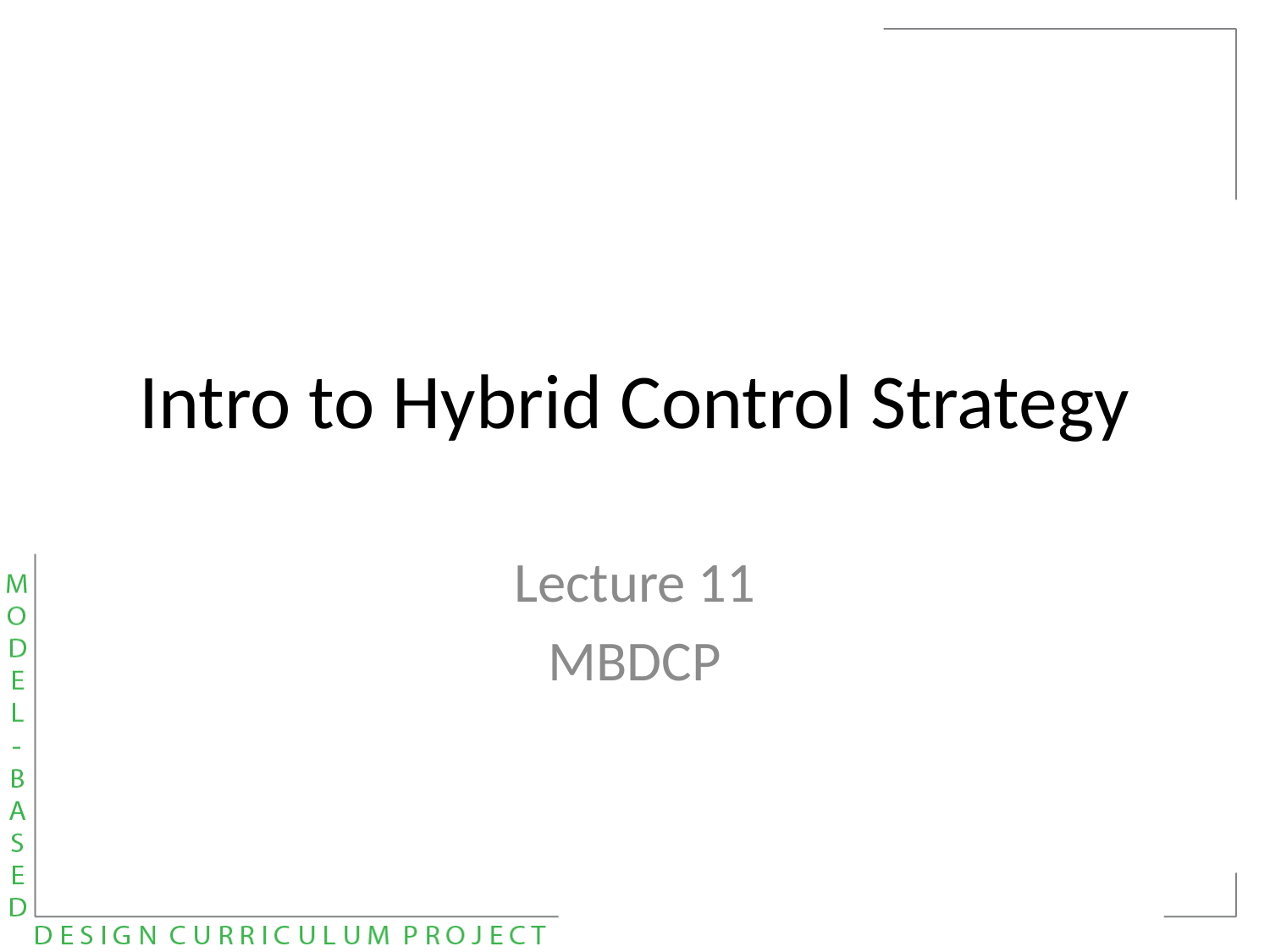

# Intro to Hybrid Control Strategy
Lecture 11
MBDCP